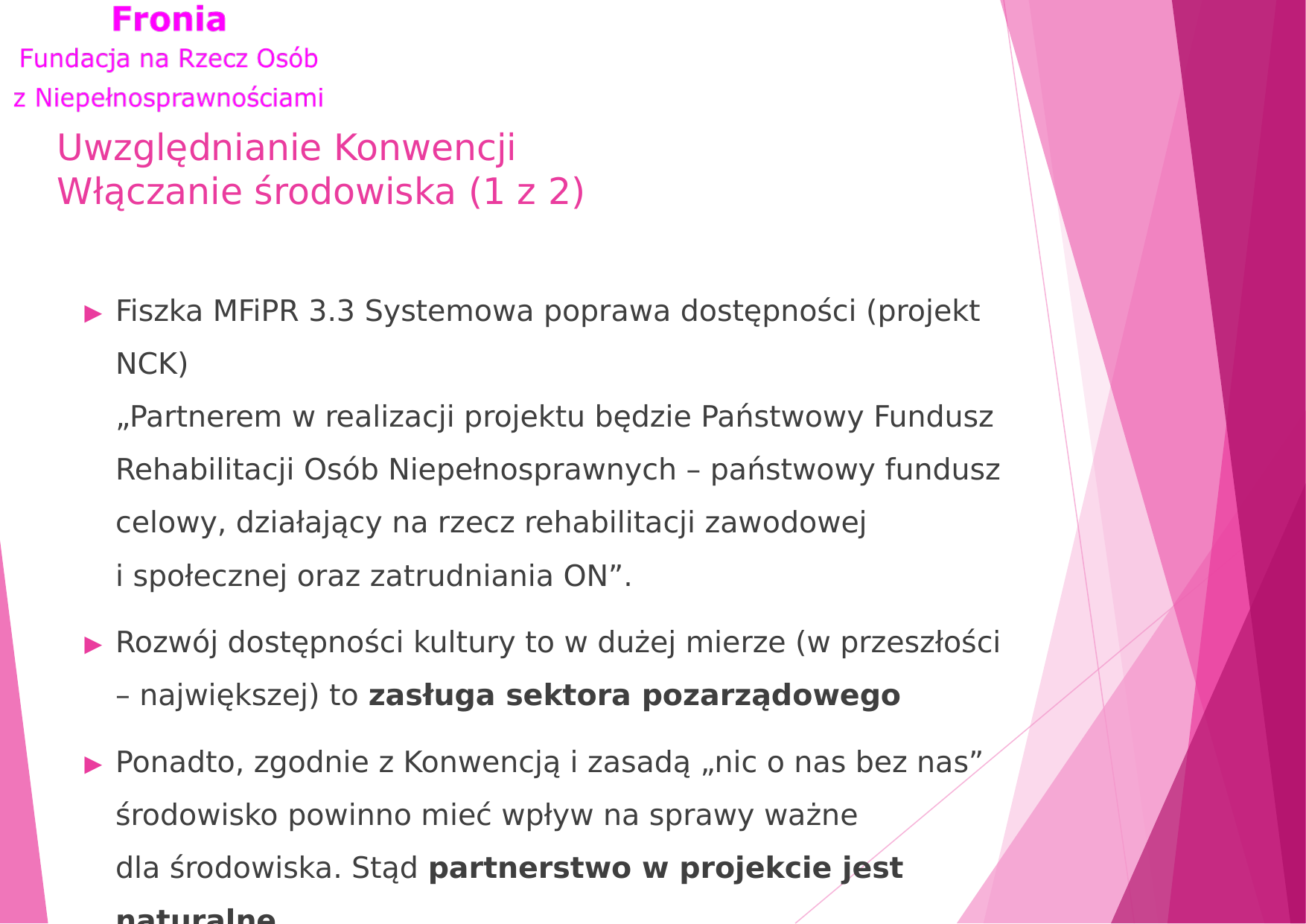

# Uwzględnianie Konwencji Włączanie środowiska (1 z 2)
Fiszka MFiPR 3.3 Systemowa poprawa dostępności (projekt NCK)
„Partnerem w realizacji projektu będzie Państwowy Fundusz Rehabilitacji Osób Niepełnosprawnych – państwowy fundusz celowy, działający na rzecz rehabilitacji zawodowej i społecznej oraz zatrudniania ON”.
Rozwój dostępności kultury to w dużej mierze (w przeszłości
– największej) to zasługa sektora pozarządowego
Ponadto, zgodnie z Konwencją i zasadą „nic o nas bez nas” środowisko powinno mieć wpływ na sprawy ważne dla środowiska. Stąd partnerstwo w projekcie jest naturalne.